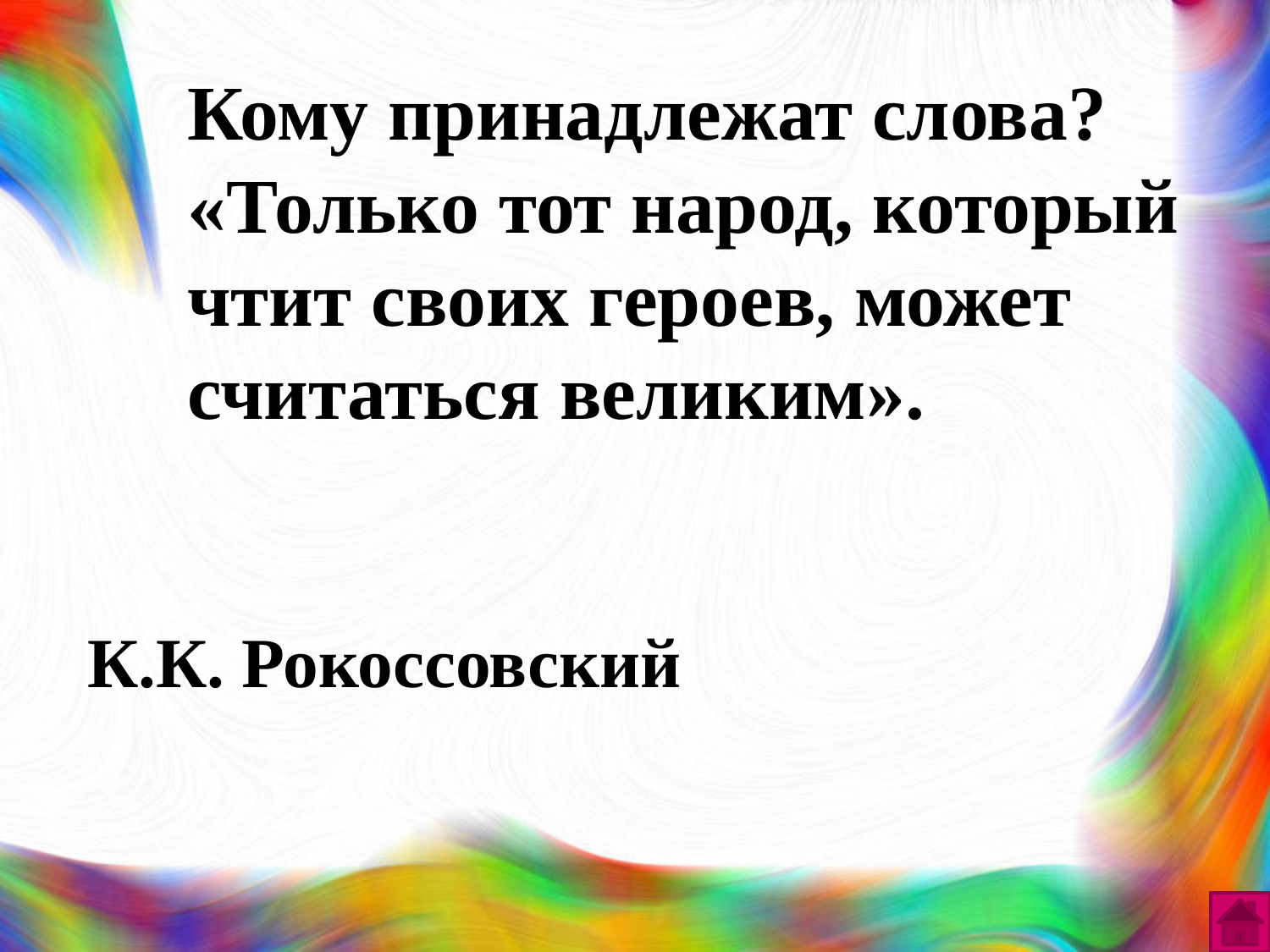

Кому принадлежат слова?
«Только тот народ, который чтит своих героев, может считаться великим».

К.К. Рокоссовский